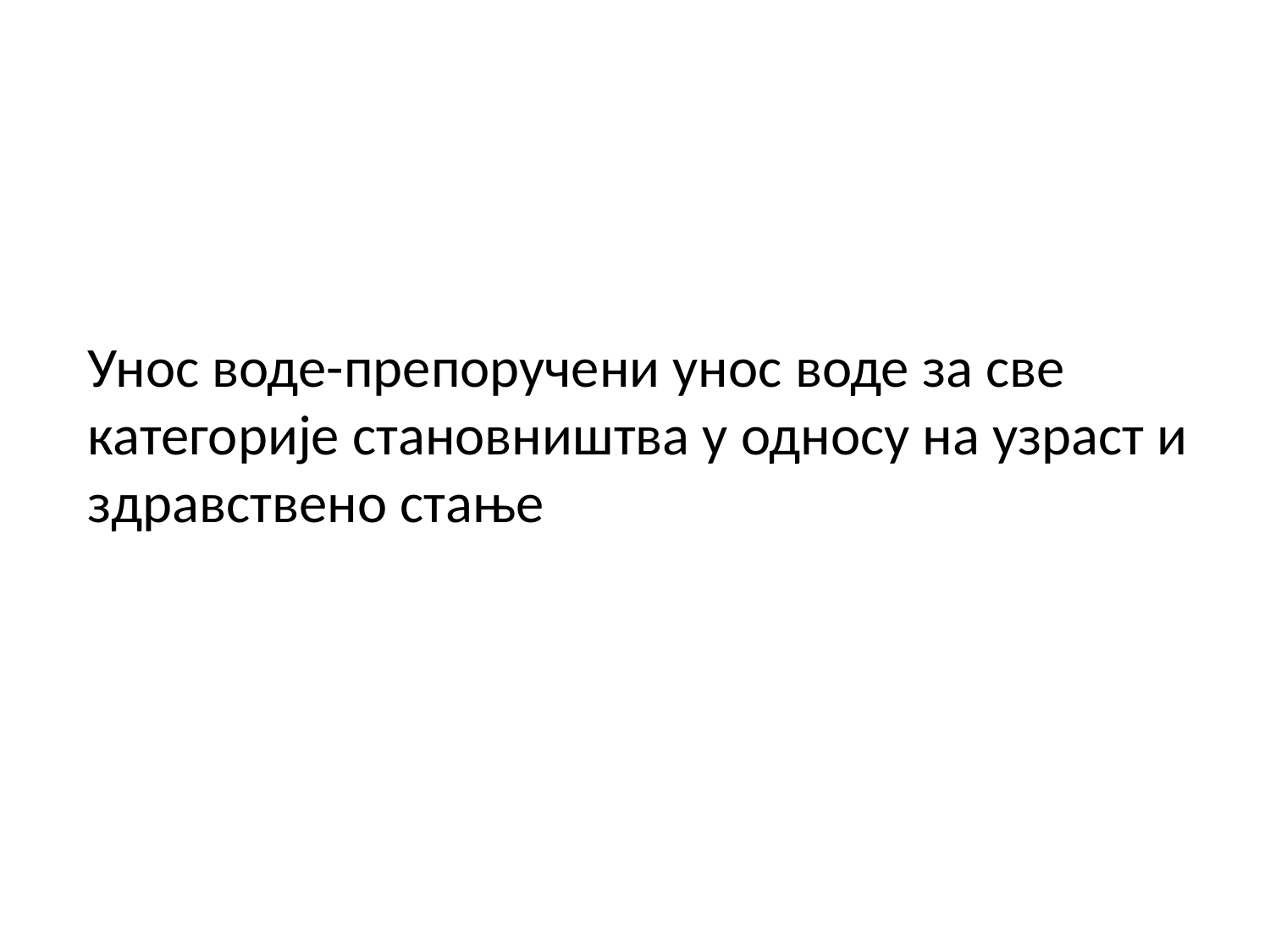

Унос воде-препоручени унос воде за све категорије становништва у односу на узраст и здравствено стање